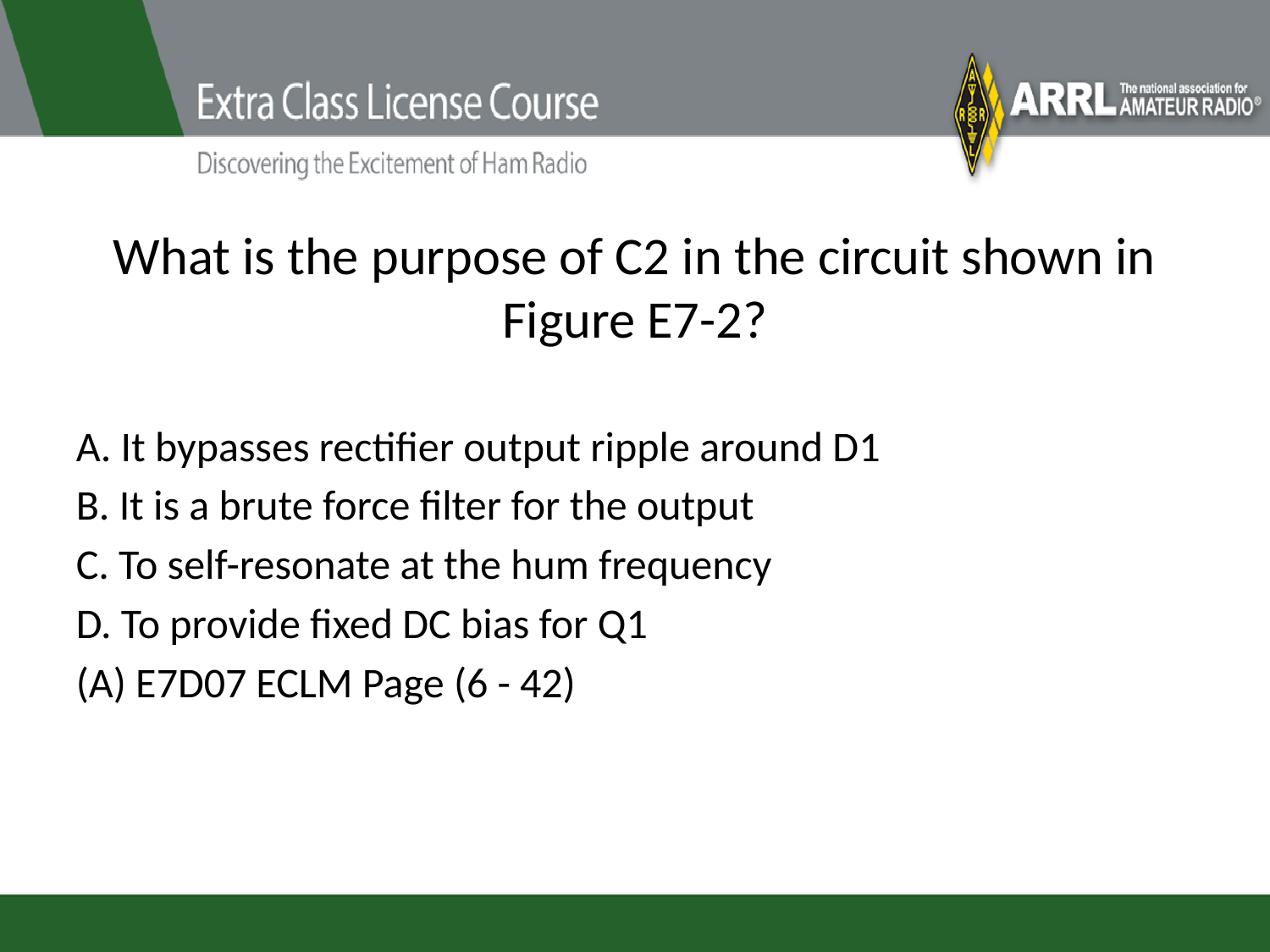

# What is the purpose of C2 in the circuit shown in Figure E7-2?
A. It bypasses rectifier output ripple around D1
B. It is a brute force filter for the output
C. To self-resonate at the hum frequency
D. To provide fixed DC bias for Q1
(A) E7D07 ECLM Page (6 - 42)